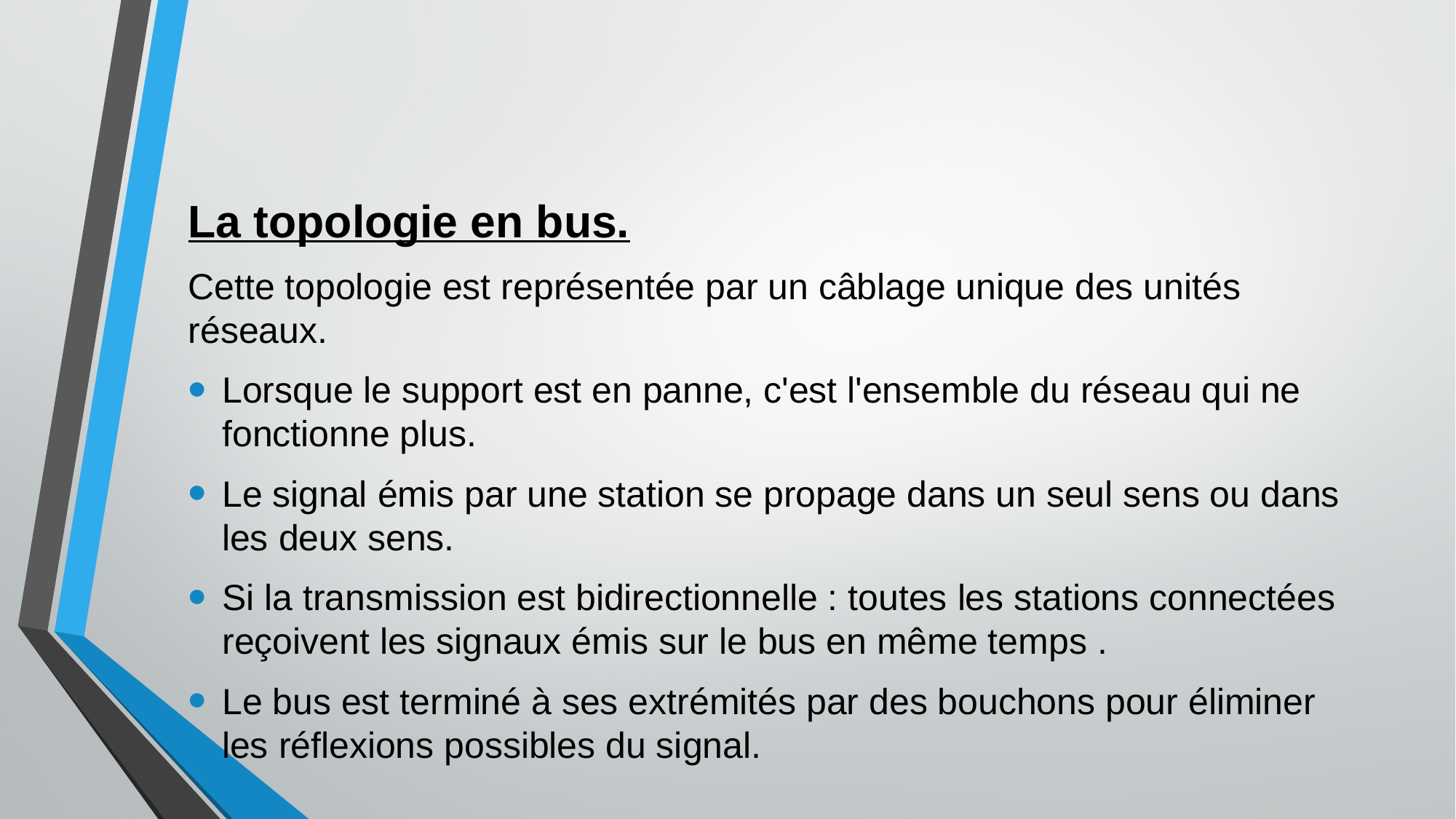

La topologie en bus.
Cette topologie est représentée par un câblage unique des unités réseaux.
Lorsque le support est en panne, c'est l'ensemble du réseau qui ne fonctionne plus.
Le signal émis par une station se propage dans un seul sens ou dans les deux sens.
Si la transmission est bidirectionnelle : toutes les stations connectées reçoivent les signaux émis sur le bus en même temps .
Le bus est terminé à ses extrémités par des bouchons pour éliminer les réflexions possibles du signal.